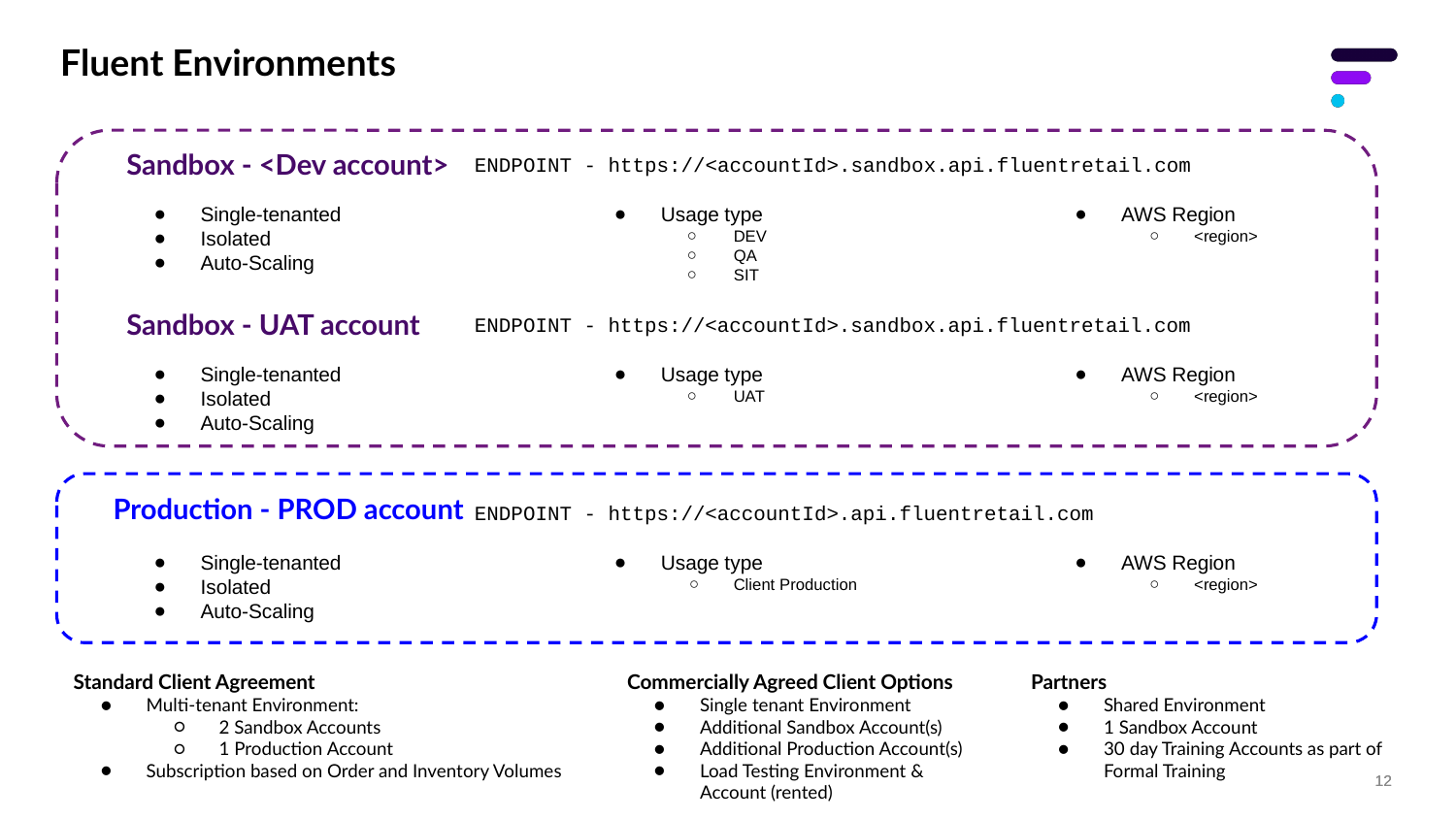

# Fluent Environments

Sandbox - <Dev account>
ENDPOINT - https://<accountId>.sandbox.api.fluentretail.com
Single-tenanted
Isolated
Auto-Scaling
Usage type
DEV
QA
SIT

AWS Region
<region>
Sandbox - UAT account
ENDPOINT - https://<accountId>.sandbox.api.fluentretail.com
Single-tenanted
Isolated
Auto-Scaling
Usage type
UAT

AWS Region
<region>

Production - PROD account
ENDPOINT - https://<accountId>.api.fluentretail.com
Usage type
Client Production

Single-tenanted
Isolated
Auto-Scaling
AWS Region
<region>
Standard Client Agreement
Multi-tenant Environment:
2 Sandbox Accounts
1 Production Account
Subscription based on Order and Inventory Volumes
Commercially Agreed Client Options
Single tenant Environment
Additional Sandbox Account(s)
Additional Production Account(s)
Load Testing Environment & Account (rented)
Partners
Shared Environment
1 Sandbox Account
30 day Training Accounts as part of Formal Training